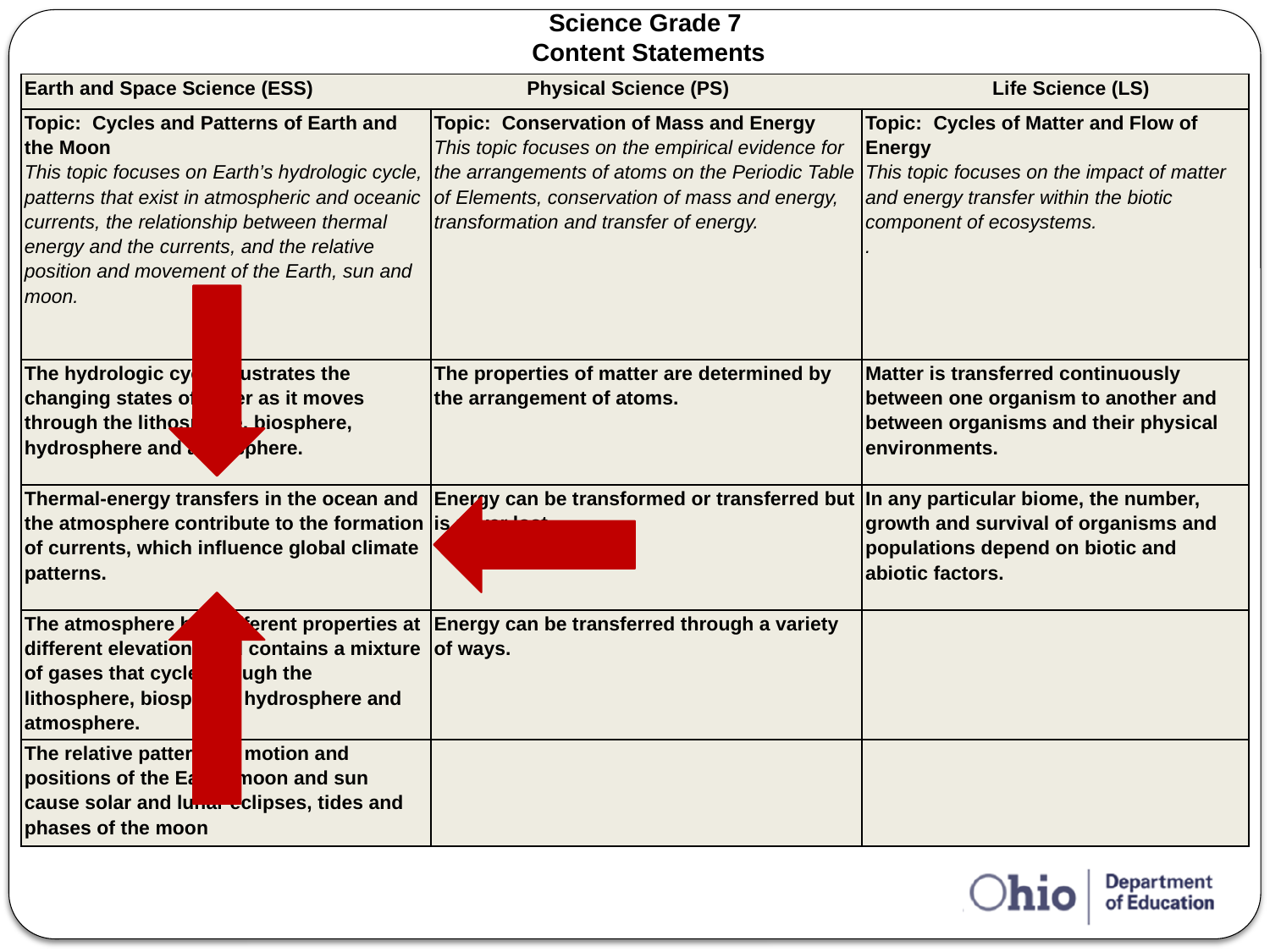

Science Grade 7
Content Statements
| Earth and Space Science (ESS) Physical Science (PS) Life Science (LS) |  |  |
| --- | --- | --- |
| Topic: Cycles and Patterns of Earth and the Moon This topic focuses on Earth’s hydrologic cycle, patterns that exist in atmospheric and oceanic currents, the relationship between thermal energy and the currents, and the relative position and movement of the Earth, sun and moon. | Topic: Conservation of Mass and Energy This topic focuses on the empirical evidence for the arrangements of atoms on the Periodic Table of Elements, conservation of mass and energy, transformation and transfer of energy. | Topic: Cycles of Matter and Flow of Energy This topic focuses on the impact of matter and energy transfer within the biotic component of ecosystems. . |
| The hydrologic cycle illustrates the changing states of water as it moves through the lithosphere, biosphere, hydrosphere and atmosphere. | The properties of matter are determined by the arrangement of atoms. | Matter is transferred continuously between one organism to another and between organisms and their physical environments. |
| Thermal-energy transfers in the ocean and the atmosphere contribute to the formation of currents, which influence global climate patterns. | Energy can be transformed or transferred but is never lost. | In any particular biome, the number, growth and survival of organisms and populations depend on biotic and abiotic factors. |
| The atmosphere has different properties at different elevations and contains a mixture of gases that cycle through the lithosphere, biosphere, hydrosphere and atmosphere. | Energy can be transferred through a variety of ways. |  |
| The relative patterns of motion and positions of the Earth, moon and sun cause solar and lunar eclipses, tides and phases of the moon |  |  |